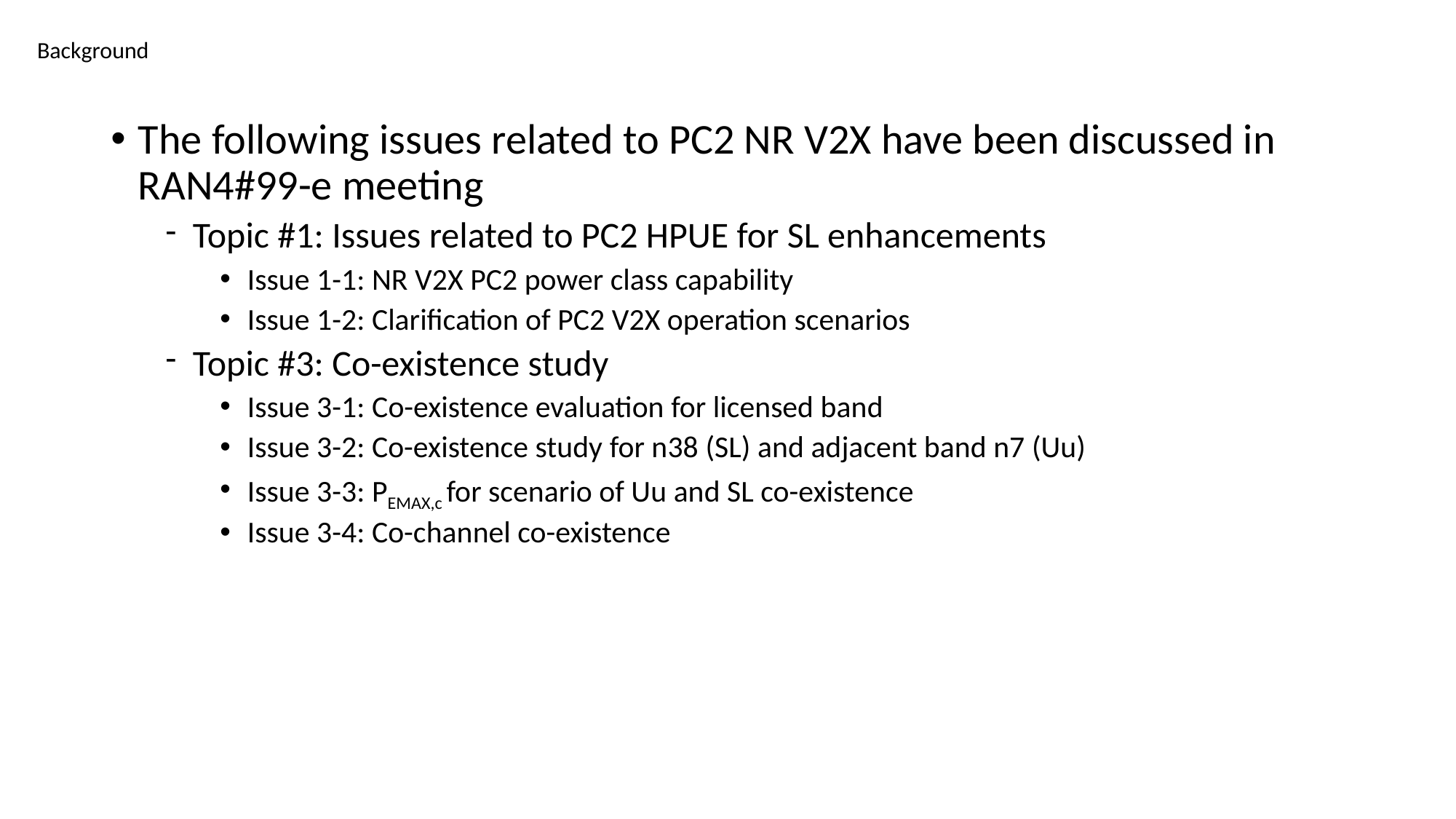

# Background
The following issues related to PC2 NR V2X have been discussed in RAN4#99-e meeting
Topic #1: Issues related to PC2 HPUE for SL enhancements
Issue 1-1: NR V2X PC2 power class capability
Issue 1-2: Clarification of PC2 V2X operation scenarios
Topic #3: Co-existence study
Issue 3-1: Co-existence evaluation for licensed band
Issue 3-2: Co-existence study for n38 (SL) and adjacent band n7 (Uu)
Issue 3-3: PEMAX,c for scenario of Uu and SL co-existence
Issue 3-4: Co-channel co-existence